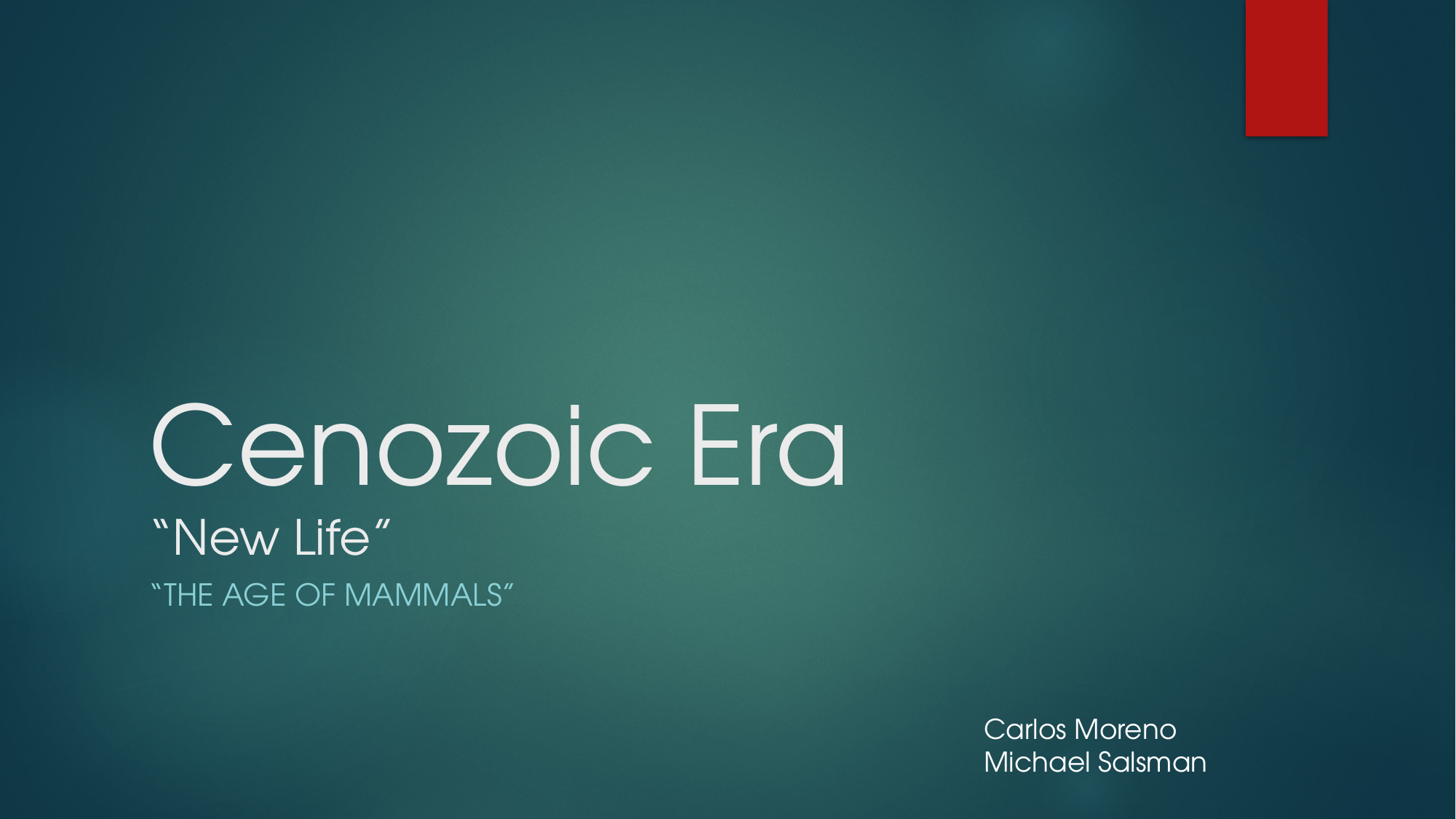

# Cenozoic Era “New Life”
“THE age of mammals”

Carlos Moreno
Michael Salsman